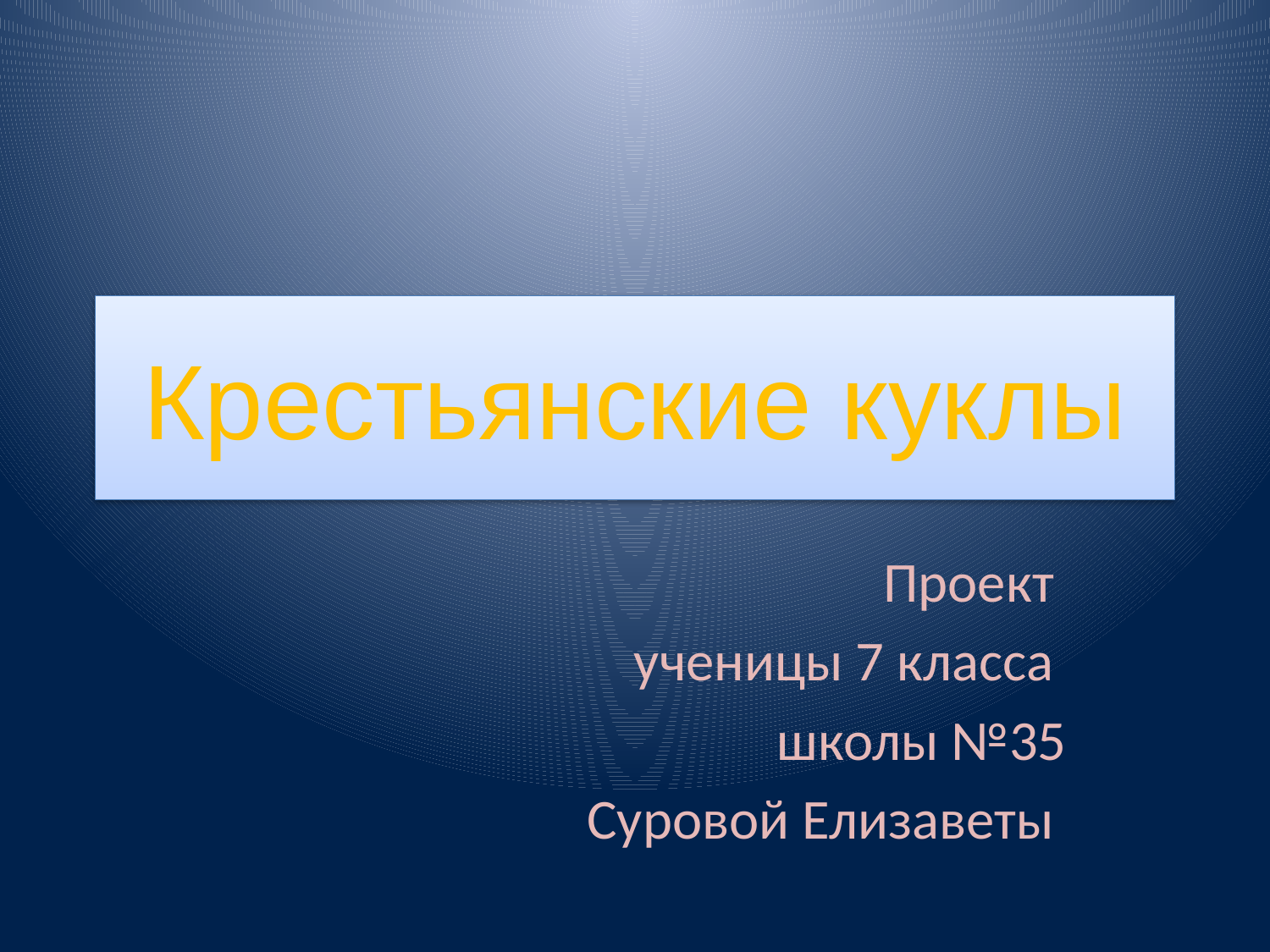

# Крестьянские куклы
Проект
ученицы 7 класса
школы №35
Суровой Елизаветы